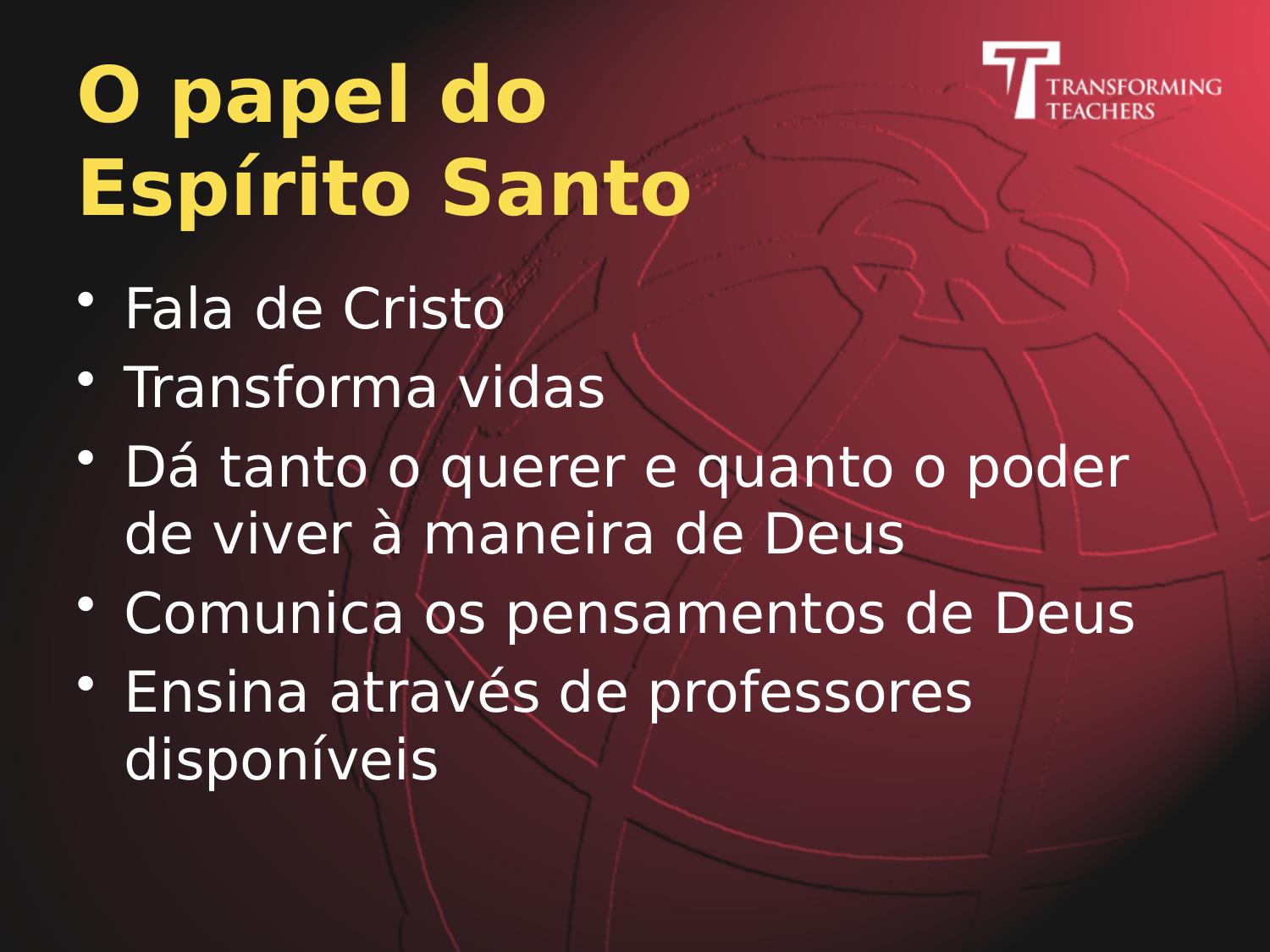

# O papel do Espírito Santo
Fala de Cristo
Transforma vidas
Dá tanto o querer e quanto o poder de viver à maneira de Deus
Comunica os pensamentos de Deus
Ensina através de professores disponíveis